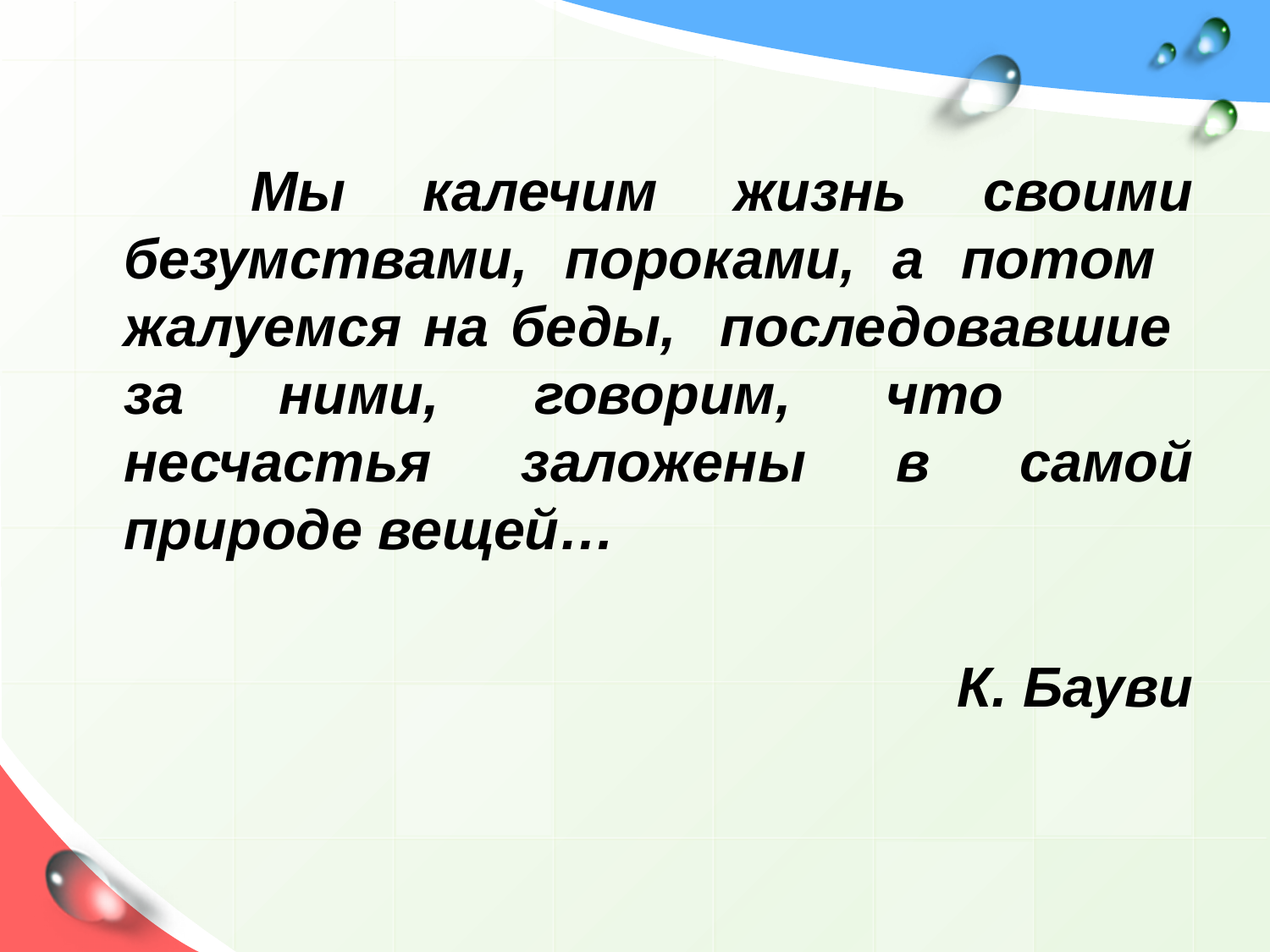

Мы калечим жизнь своими безумствами, пороками, а потом  жалуемся на беды,  последовавшие  за  ними,  говорим,  что     несчастья заложены в самой природе вещей…

К. Бауви